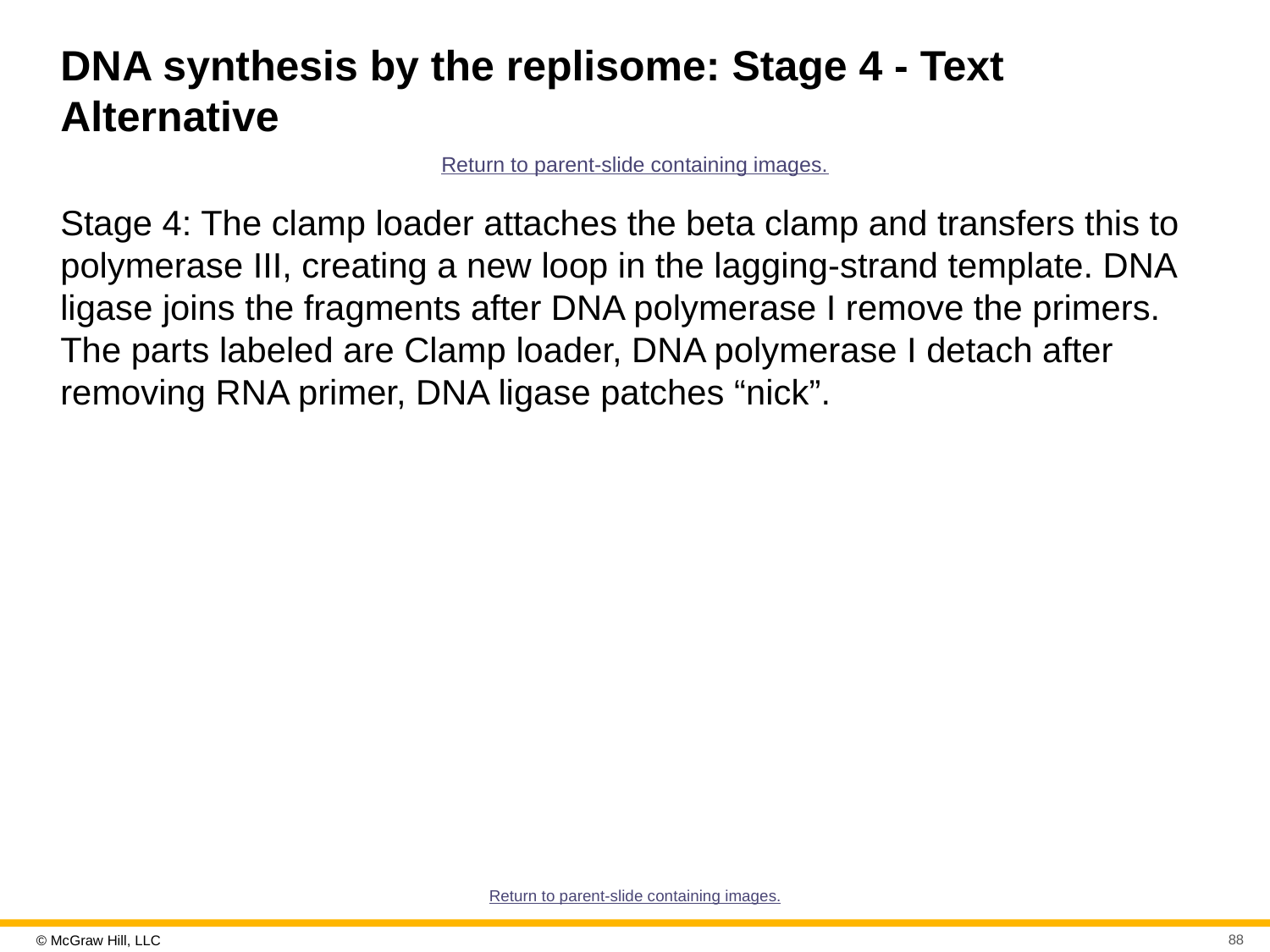

# D N A synthesis by the replisome: Stage 4 - Text Alternative
Return to parent-slide containing images.
Stage 4: The clamp loader attaches the beta clamp and transfers this to polymerase III, creating a new loop in the lagging-strand template. DNA ligase joins the fragments after DNA polymerase I remove the primers. The parts labeled are Clamp loader, DNA polymerase I detach after removing RNA primer, DNA ligase patches “nick”.
Return to parent-slide containing images.
88